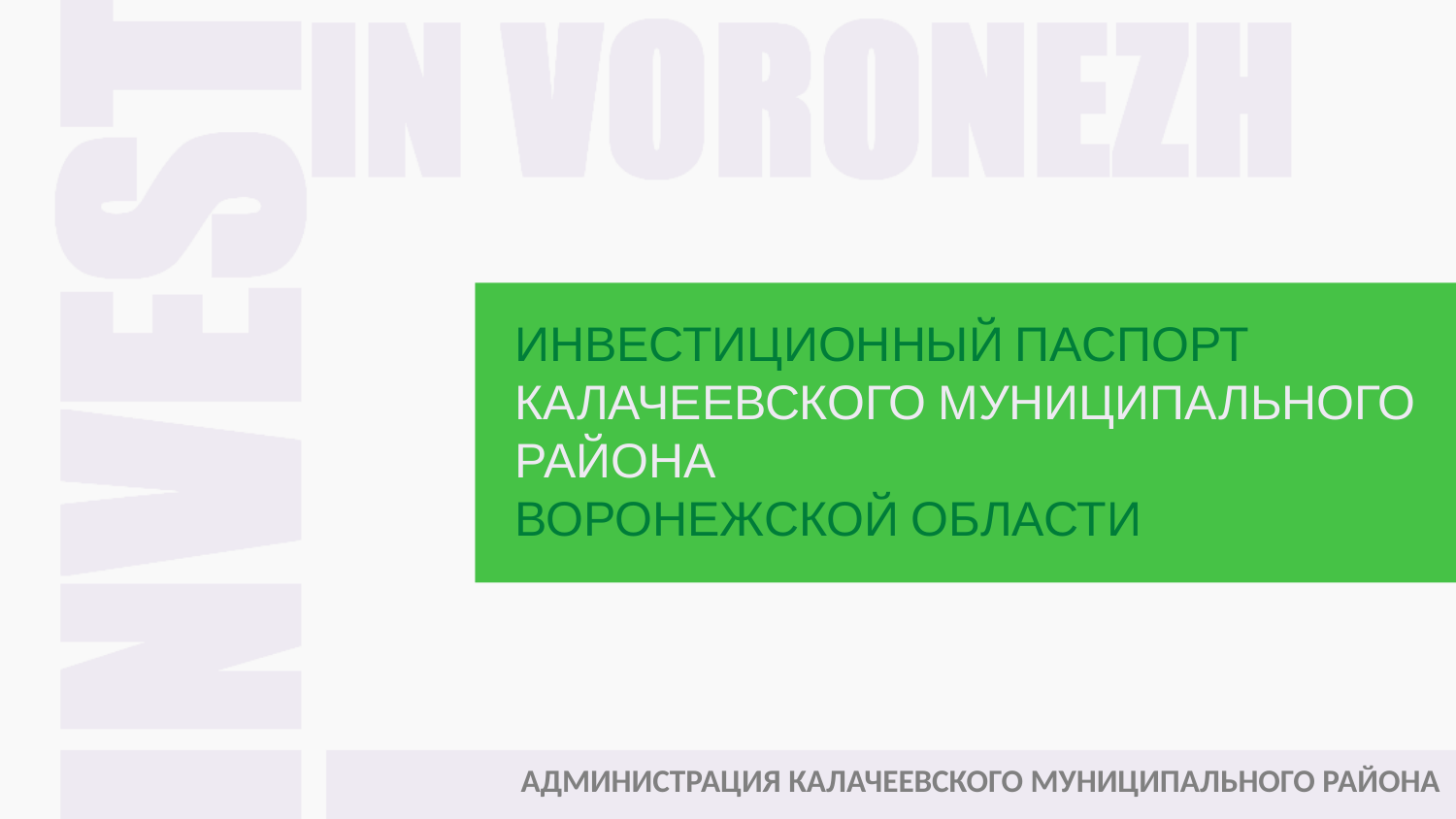

# ИНВЕСТИЦИОННЫЙ ПАСПОРТ КАЛАЧЕЕВСКОГО МУНИЦИПАЛЬНОГО РАЙОНА ВОРОНЕЖСКОЙ ОБЛАСТИ
АДМИНИСТРАЦИЯ КАЛАЧЕЕВСКОГО МУНИЦИПАЛЬНОГО РАЙОНА